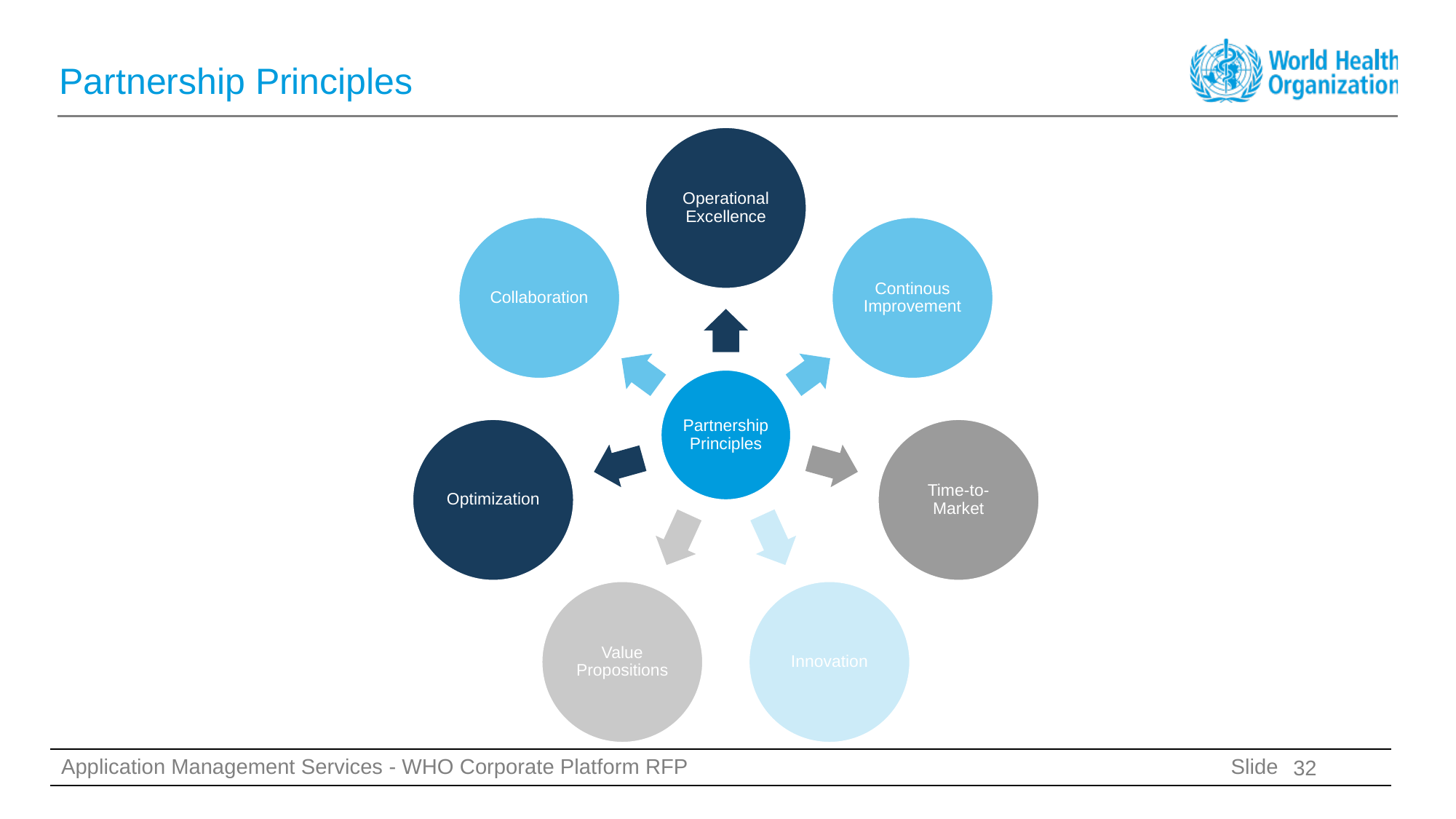

# Partnership Principles
Partnership Principles

Operational Excellence

Continous Improvement

Time-to-Market

Innovation

Value Propositions

Optimization

Collaboration